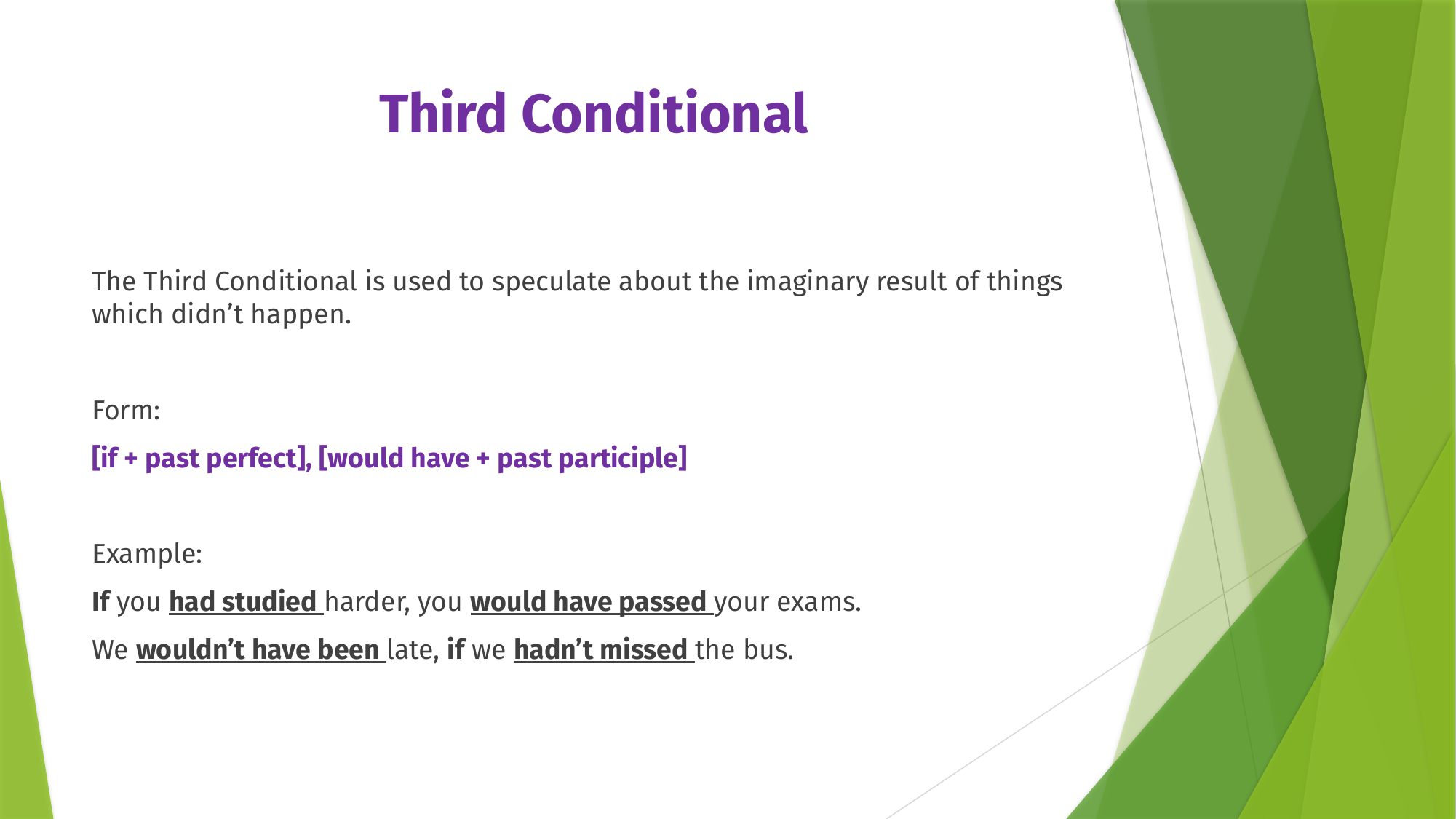

# Third Conditional
The Third Conditional is used to speculate about the imaginary result of things which didn’t happen.

Form:
[if + past perfect], [would have + past participle]

Example:
If you had studied harder, you would have passed your exams.
We wouldn’t have been late, if we hadn’t missed the bus.